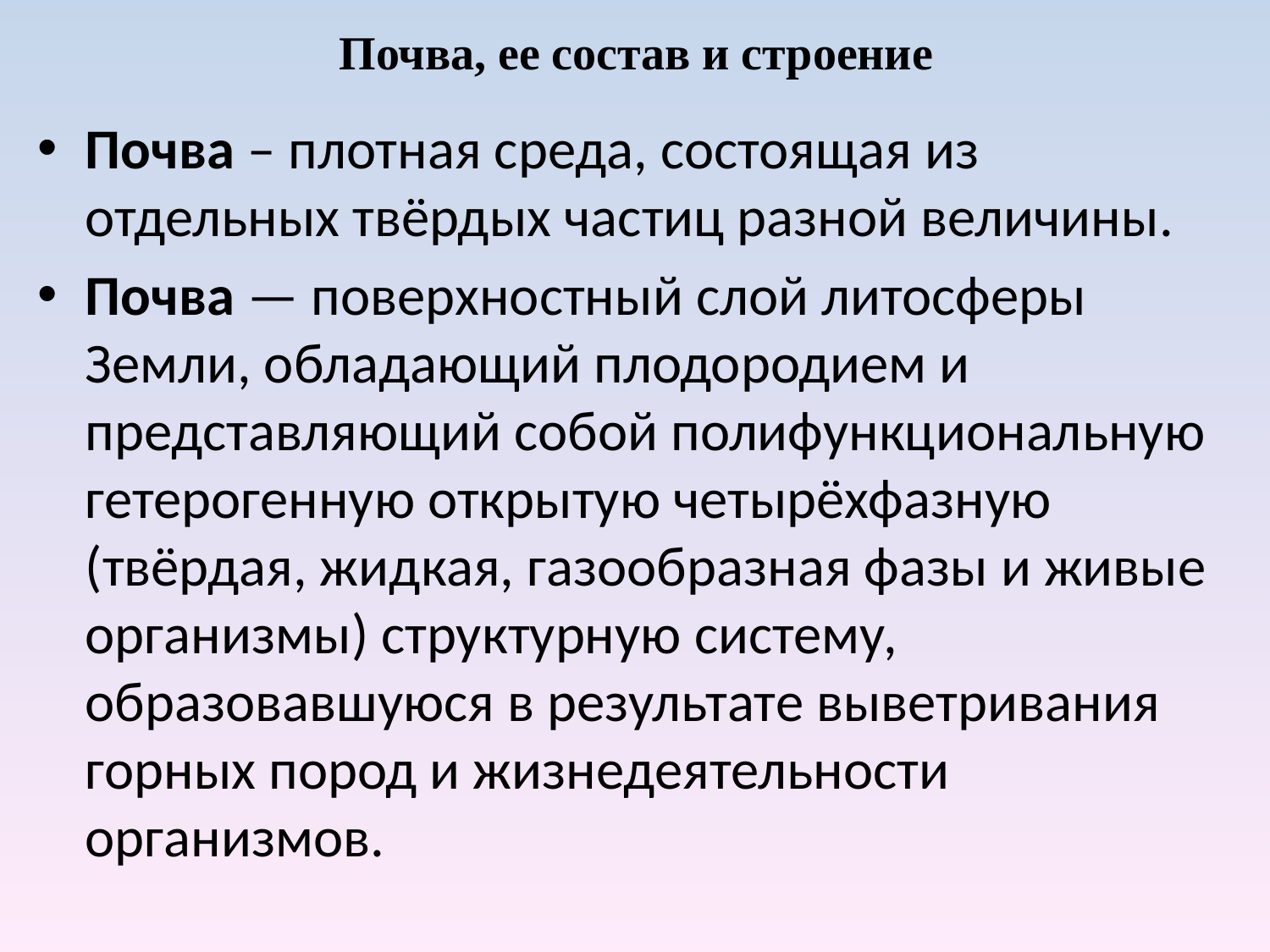

# Почва, ее состав и строение
Почва – плотная среда, состоящая из отдельных твёрдых частиц разной величины.
Почва — поверхностный слой литосферы Земли, обладающий плодородием и представляющий собой полифункциональную гетерогенную открытую четырёхфазную (твёрдая, жидкая, газообразная фазы и живые организмы) структурную систему, образовавшуюся в результате выветривания горных пород и жизнедеятельности организмов.